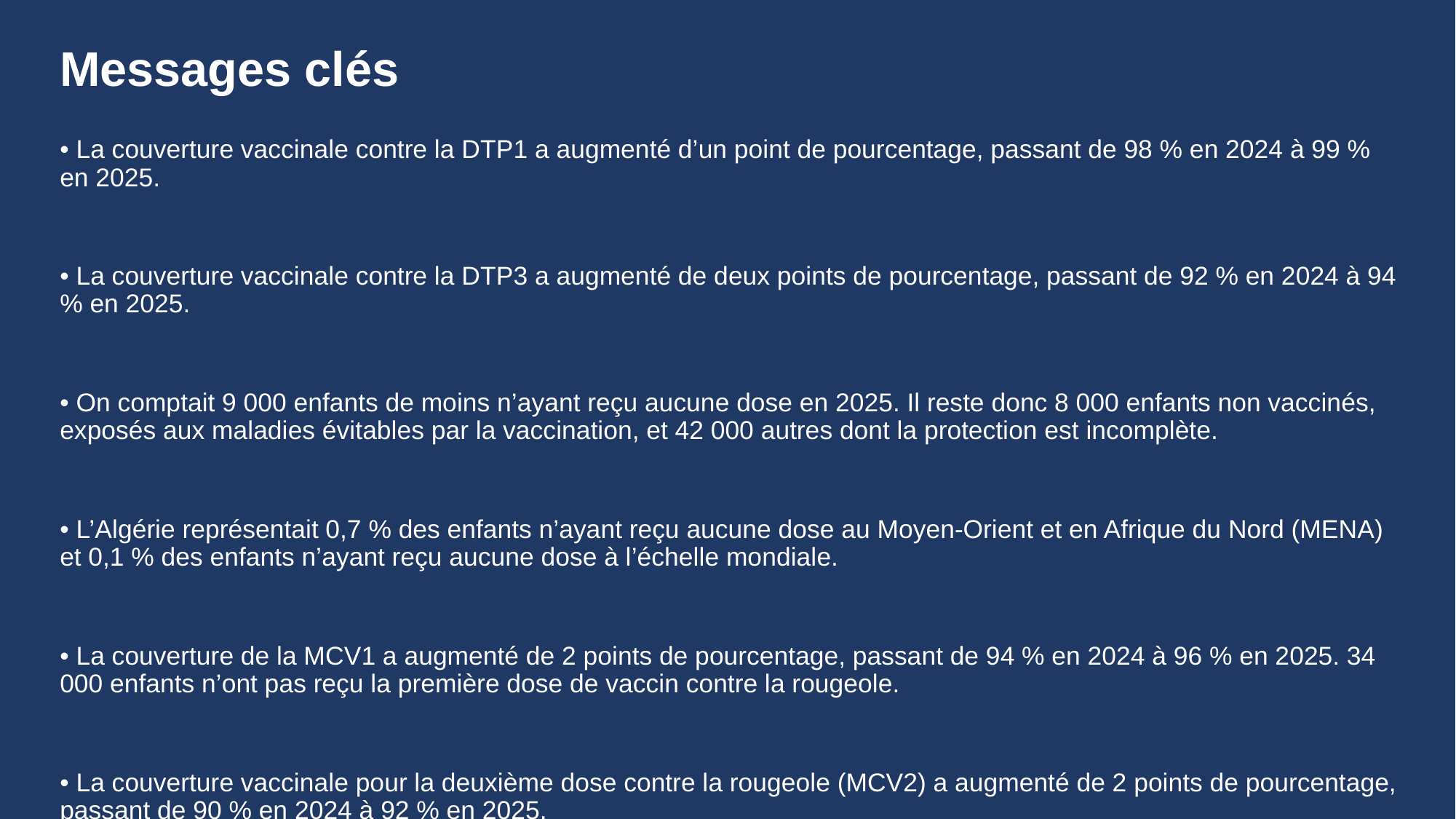

# Messages clés
• La couverture vaccinale contre la DTP1 a augmenté d’un point de pourcentage, passant de 98 % en 2024 à 99 % en 2025.

• La couverture vaccinale contre la DTP3 a augmenté de deux points de pourcentage, passant de 92 % en 2024 à 94 % en 2025.

• On comptait 9 000 enfants de moins n’ayant reçu aucune dose en 2025. Il reste donc 8 000 enfants non vaccinés, exposés aux maladies évitables par la vaccination, et 42 000 autres dont la protection est incomplète.

• L’Algérie représentait 0,7 % des enfants n’ayant reçu aucune dose au Moyen-Orient et en Afrique du Nord (MENA) et 0,1 % des enfants n’ayant reçu aucune dose à l’échelle mondiale.

• La couverture de la MCV1 a augmenté de 2 points de pourcentage, passant de 94 % en 2024 à 96 % en 2025. 34 000 enfants n’ont pas reçu la première dose de vaccin contre la rougeole.

• La couverture vaccinale pour la deuxième dose contre la rougeole (MCV2) a augmenté de 2 points de pourcentage, passant de 90 % en 2024 à 92 % en 2025.

• Le vaccin contre le papillomavirus humain (HPV) n’a pas été introduit.